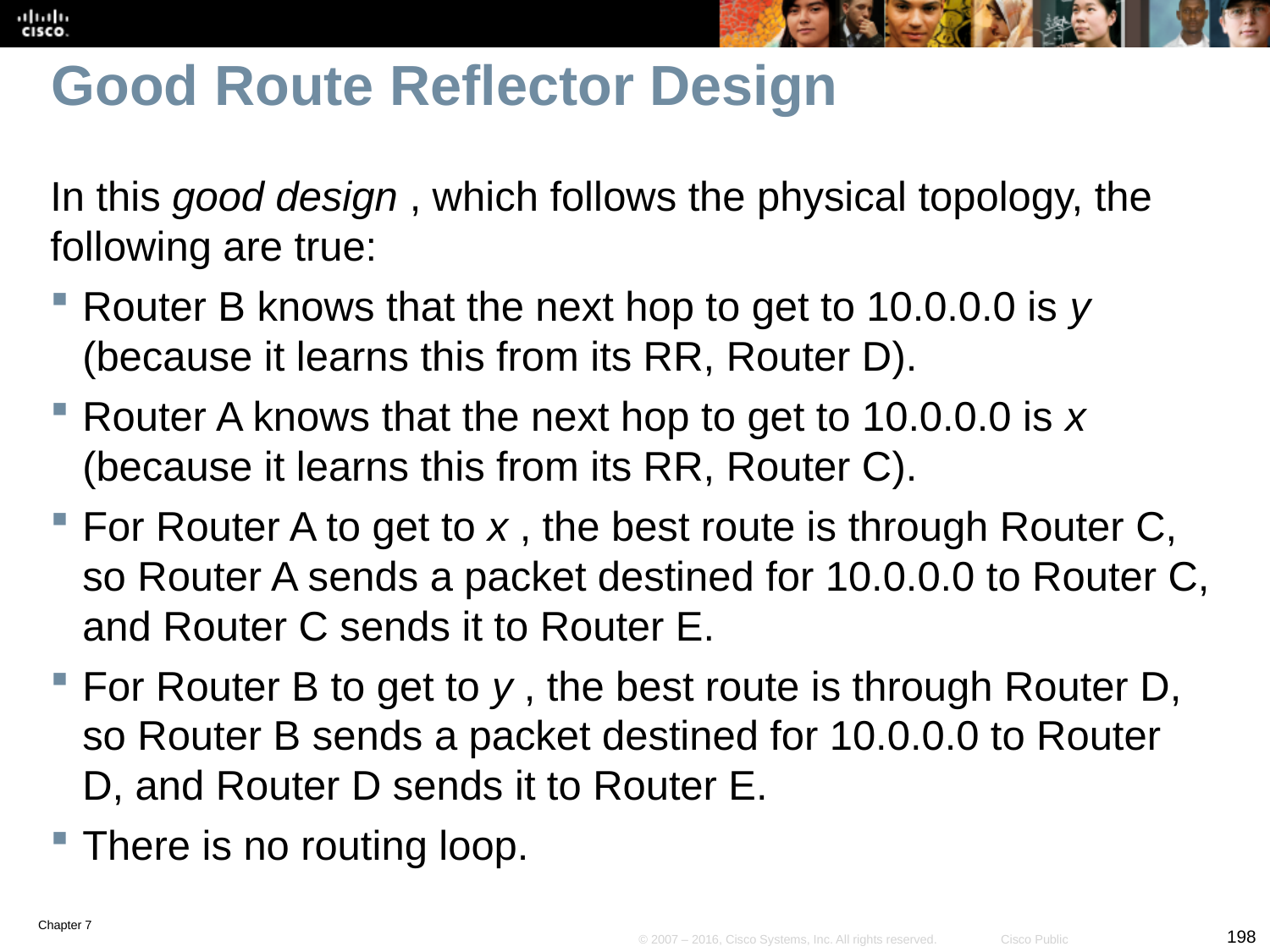

# Good Route Reflector Design
In this good design , which follows the physical topology, the following are true:
Router B knows that the next hop to get to 10.0.0.0 is y (because it learns this from its RR, Router D).
Router A knows that the next hop to get to 10.0.0.0 is x (because it learns this from its RR, Router C).
For Router A to get to x , the best route is through Router C, so Router A sends a packet destined for 10.0.0.0 to Router C, and Router C sends it to Router E.
For Router B to get to y , the best route is through Router D, so Router B sends a packet destined for 10.0.0.0 to Router D, and Router D sends it to Router E.
There is no routing loop.